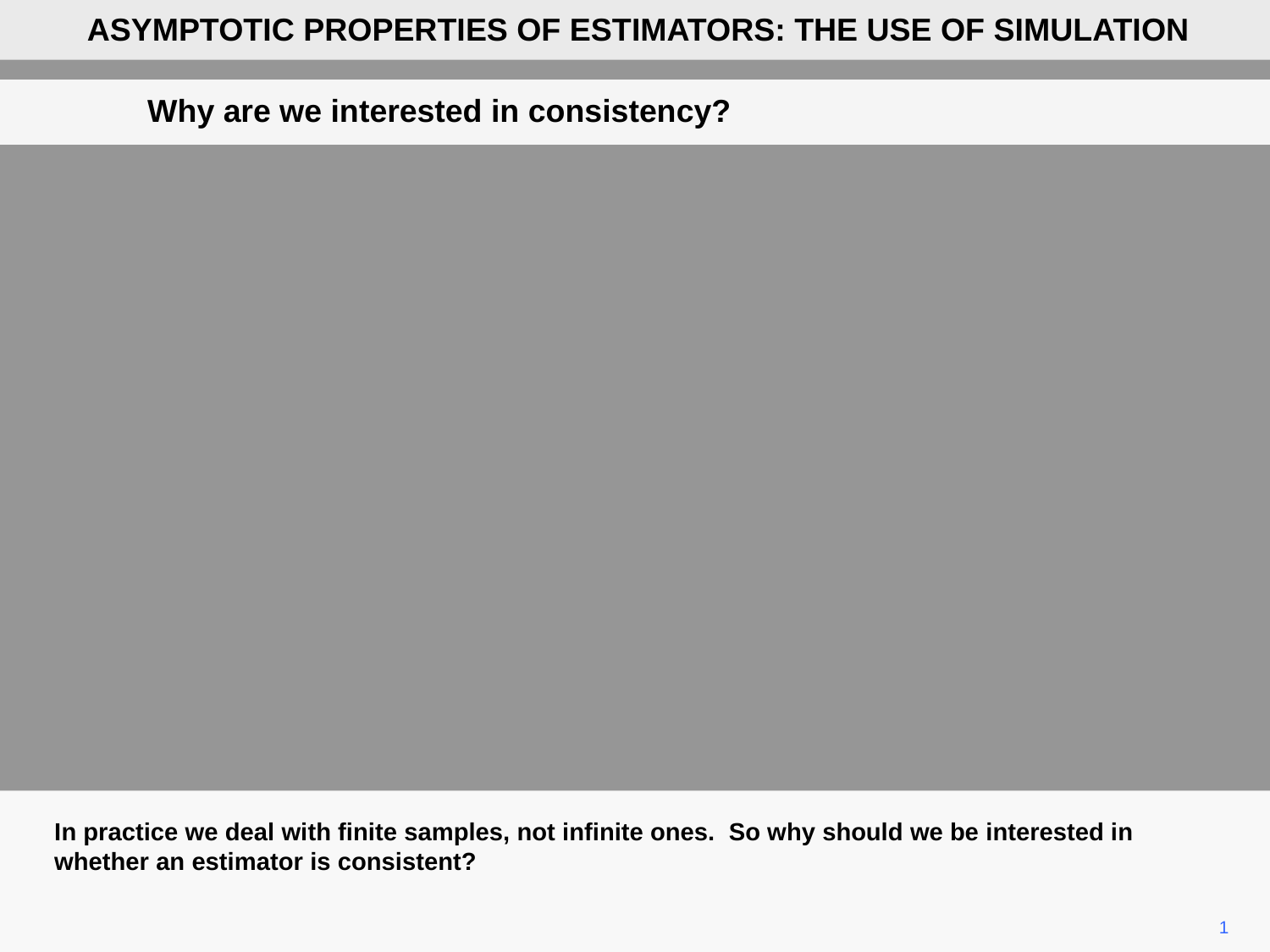

ASYMPTOTIC PROPERTIES OF ESTIMATORS: THE USE OF SIMULATION

Why are we interested in consistency?

In practice we deal with finite samples, not infinite ones.  So why should we be interested in whether an estimator is consistent?
1